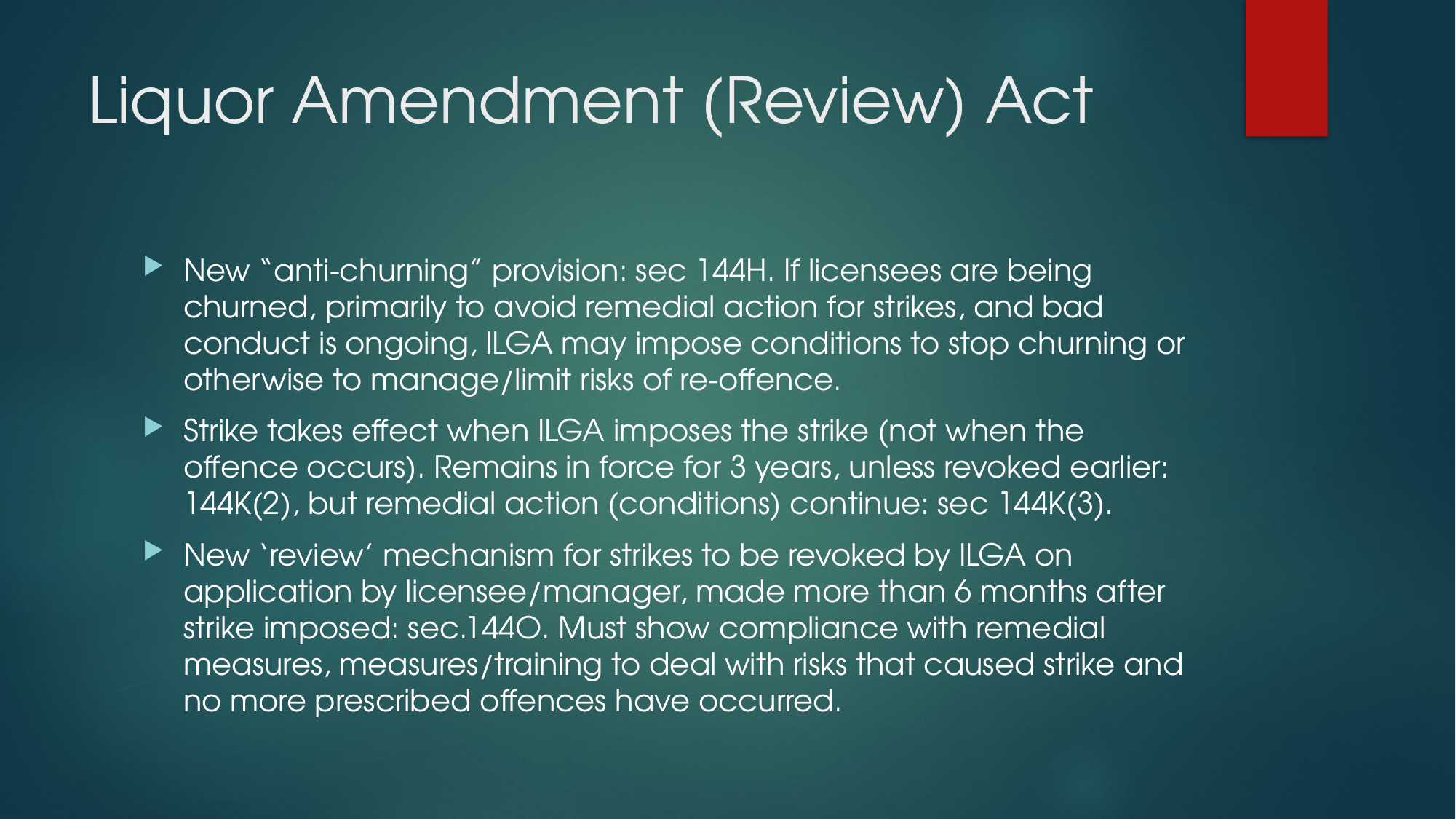

# Liquor Amendment (Review) Act
New “anti-churning” provision: sec 144H. If licensees are being churned, primarily to avoid remedial action for strikes, and bad conduct is ongoing, ILGA may impose conditions to stop churning or otherwise to manage/limit risks of re-offence.
Strike takes effect when ILGA imposes the strike (not when the offence occurs). Remains in force for 3 years, unless revoked earlier:  144K(2), but remedial action (conditions) continue: sec 144K(3).
New ‘review’ mechanism for strikes to be revoked by ILGA on application by licensee/manager, made more than 6 months after strike imposed: sec.144O. Must show compliance with remedial measures, measures/training to deal with risks that caused strike and no more prescribed offences have occurred.